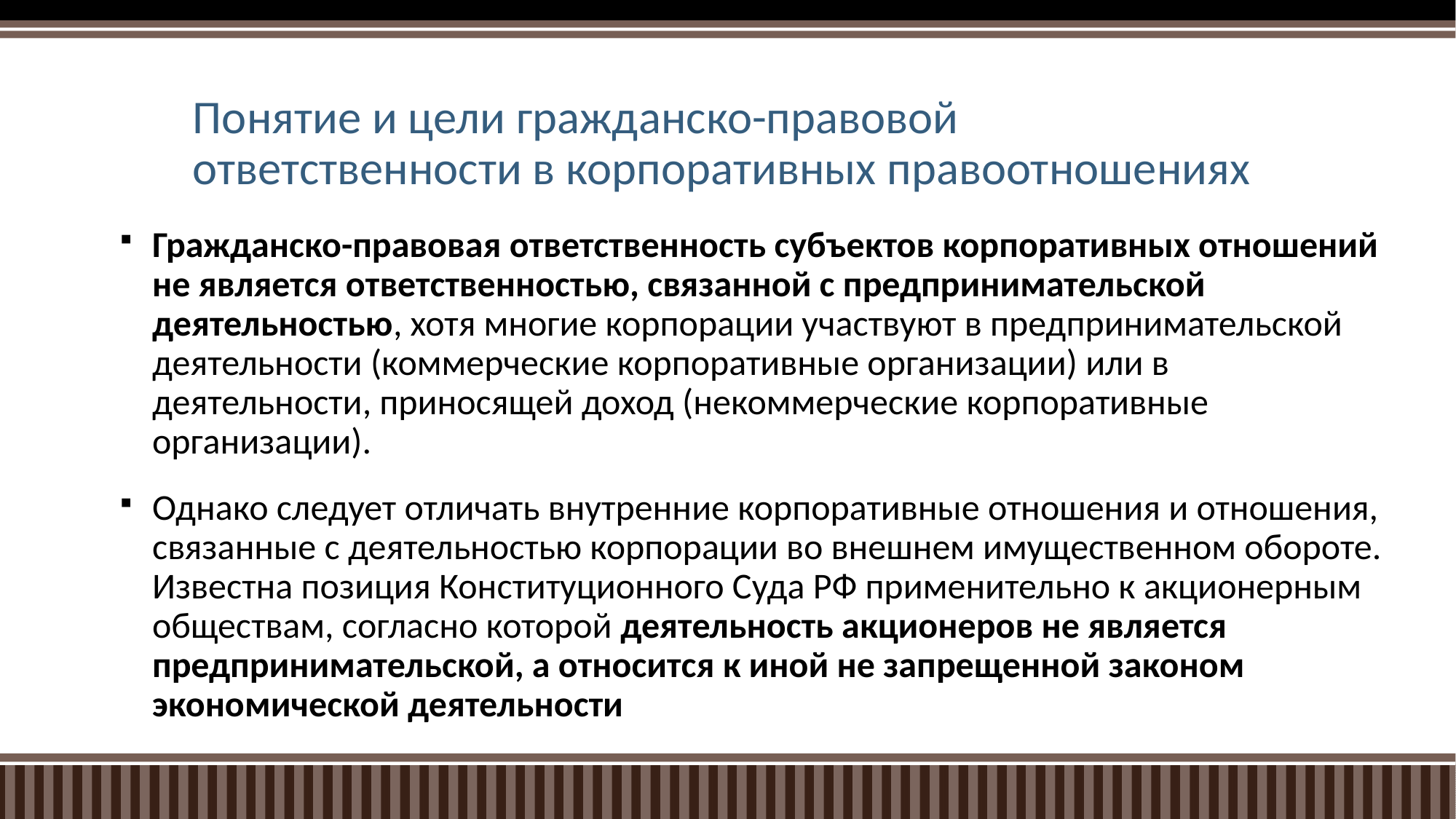

# Понятие и цели гражданско-правовой ответственности в корпоративных правоотношениях
Гражданско-правовая ответственность субъектов корпоративных отношений не является ответственностью, связанной с предпринимательской деятельностью, хотя многие корпорации участвуют в предпринимательской деятельности (коммерческие корпоративные организации) или в деятельности, приносящей доход (некоммерческие корпоративные организации).
Однако следует отличать внутренние корпоративные отношения и отношения, связанные с деятельностью корпорации во внешнем имущественном обороте. Известна позиция Конституционного Суда РФ применительно к акционерным обществам, согласно которой деятельность акционеров не является предпринимательской, а относится к иной не запрещенной законом экономической деятельности